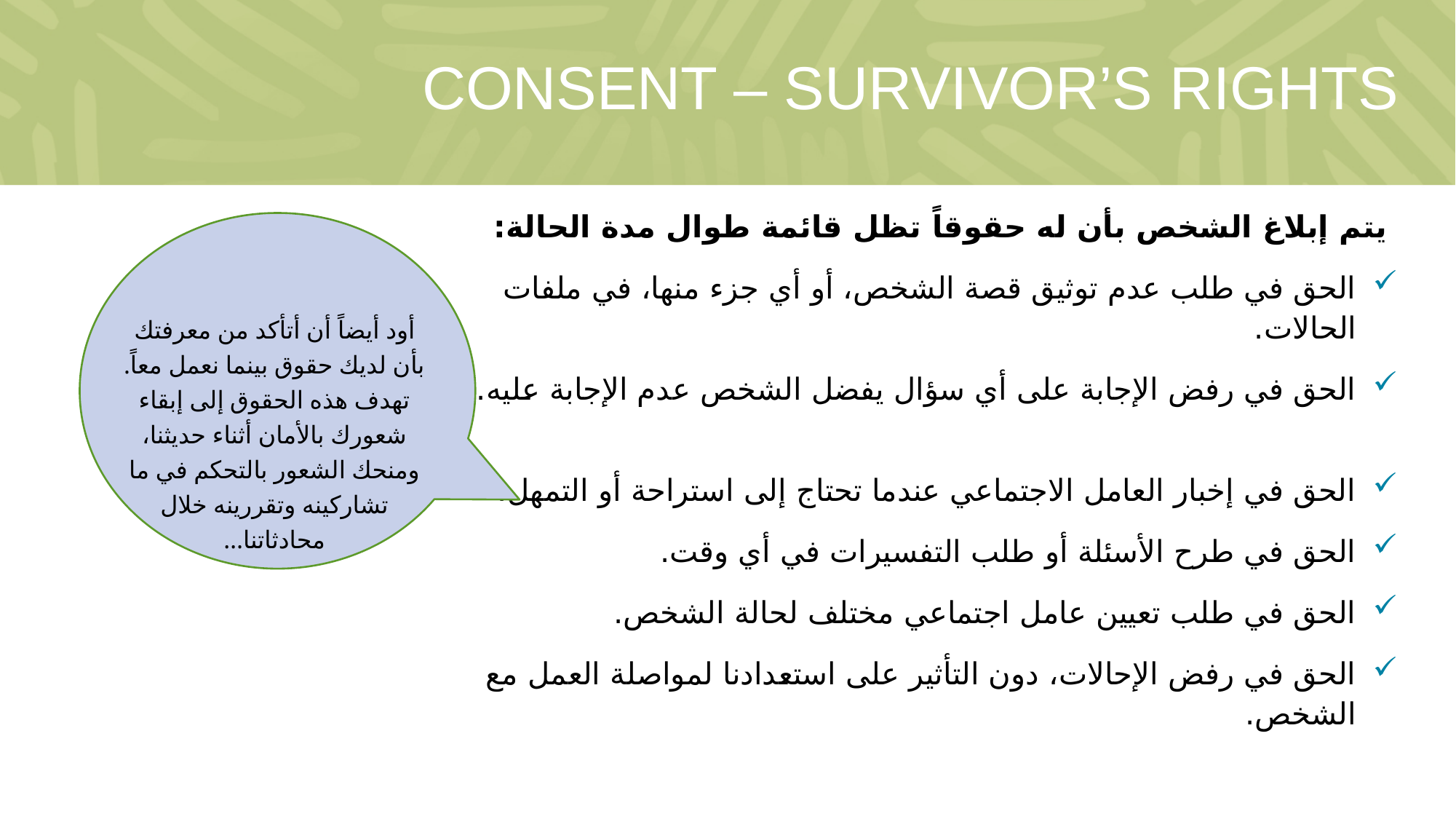

# Consent – Survivor’s rights
يتم إبلاغ الشخص بأن له حقوقاً تظل قائمة طوال مدة الحالة:
الحق في طلب عدم توثيق قصة الشخص، أو أي جزء منها، في ملفات الحالات.
الحق في رفض الإجابة على أي سؤال يفضل الشخص عدم الإجابة عليه.
الحق في إخبار العامل الاجتماعي عندما تحتاج إلى استراحة أو التمهل.
الحق في طرح الأسئلة أو طلب التفسيرات في أي وقت.
الحق في طلب تعيين عامل اجتماعي مختلف لحالة الشخص.
الحق في رفض الإحالات، دون التأثير على استعدادنا لمواصلة العمل مع الشخص.

أود أيضاً أن أتأكد من معرفتك بأن لديك حقوق بينما نعمل معاً. تهدف هذه الحقوق إلى إبقاء شعورك بالأمان أثناء حديثنا، ومنحك الشعور بالتحكم في ما تشاركينه وتقررينه خلال محادثاتنا…